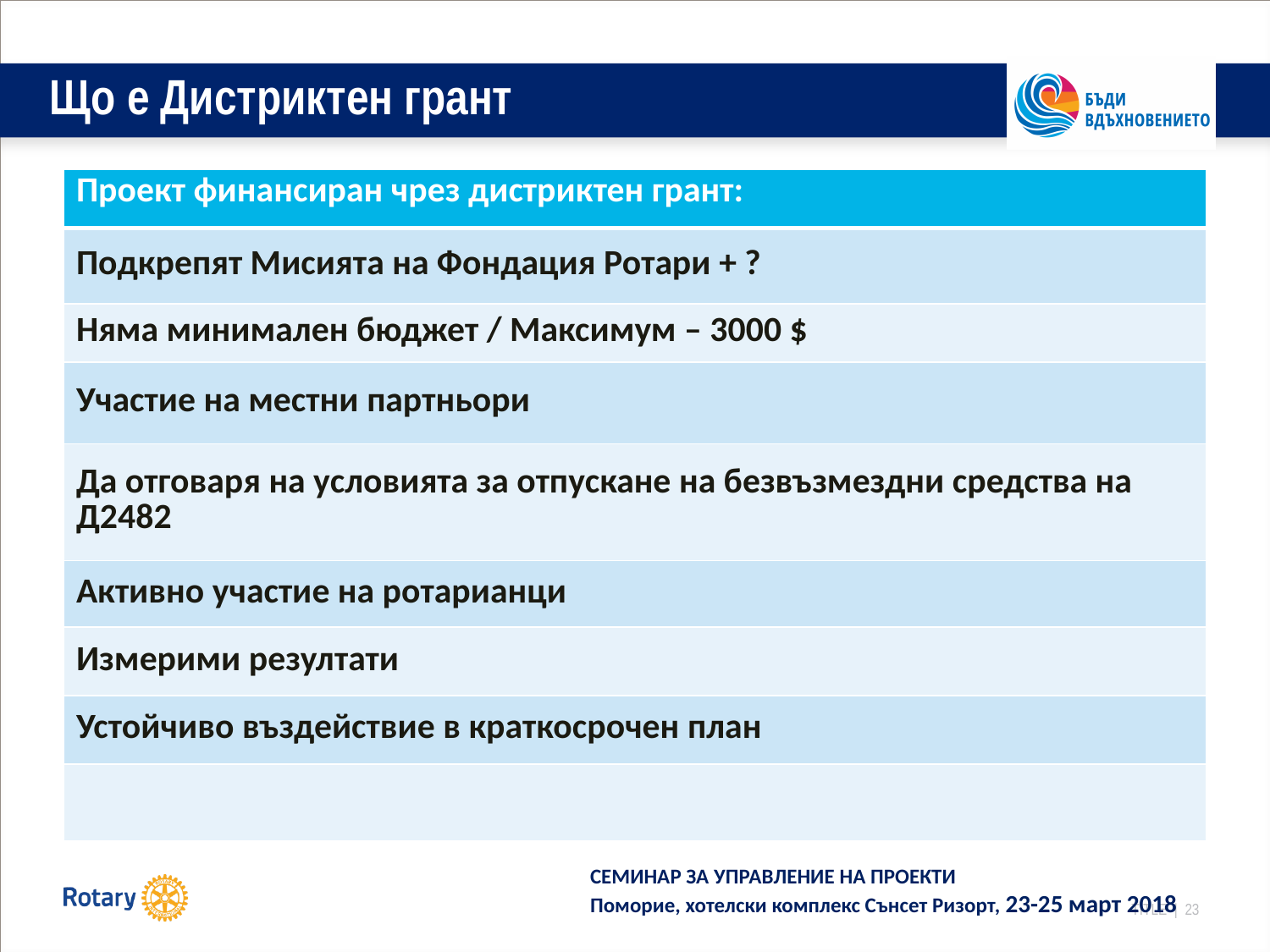

# Що е Дистриктен грант
| Проект финансиран чрез дистриктен грант: |
| --- |
| Подкрепят Мисията на Фондация Ротари + ? |
| Няма минимален бюджет / Максимум – 3000 $ |
| Участие на местни партньори |
| Да отговаря на условията за отпускане на безвъзмездни средства на Д2482 |
| Активно участие на ротарианци |
| Измерими резултати |
| Устойчиво въздействие в краткосрочен план |
|  |